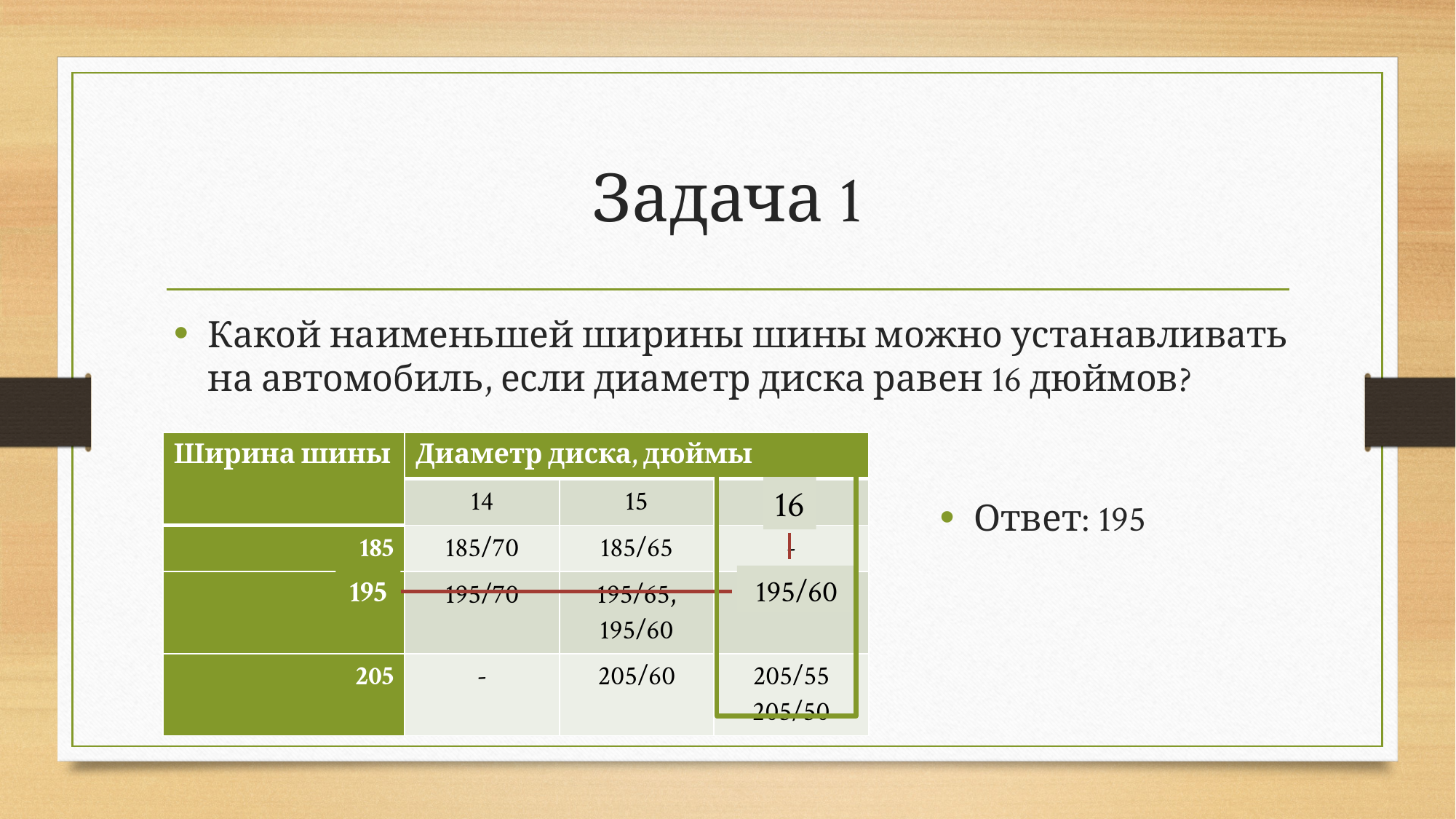

# Задача 1
Какой наименьшей ширины шины можно устанавливать на автомобиль, если диаметр диска равен 16 дюймов?
| Ширина шины | Диаметр диска, дюймы |  |  |
| --- | --- | --- | --- |
|  | 14 | 15 | 16 |
| 185 | 185/70 | 185/65 | - |
| 195 | 195/70 | 195/65, 195/60 | 195/60 |
| 205 | - | 205/60 | 205/55 205/50 |

16
Ответ: 195
195
195/60